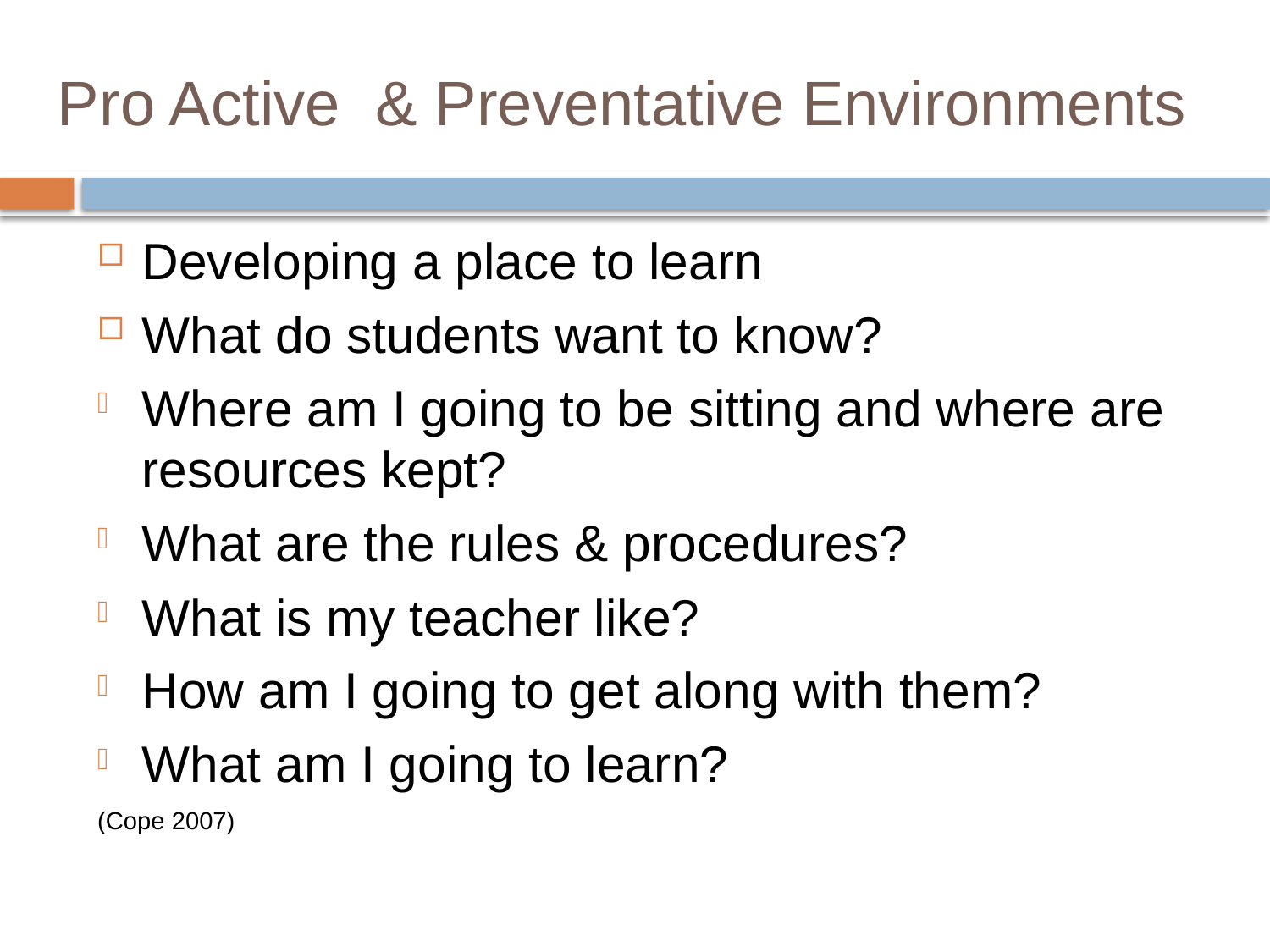

# Pro Active  & Preventative Environments
Developing a place to learn
What do students want to know?
Where am I going to be sitting and where are resources kept?
What are the rules & procedures?
What is my teacher like?
How am I going to get along with them?
What am I going to learn?
(Cope 2007)